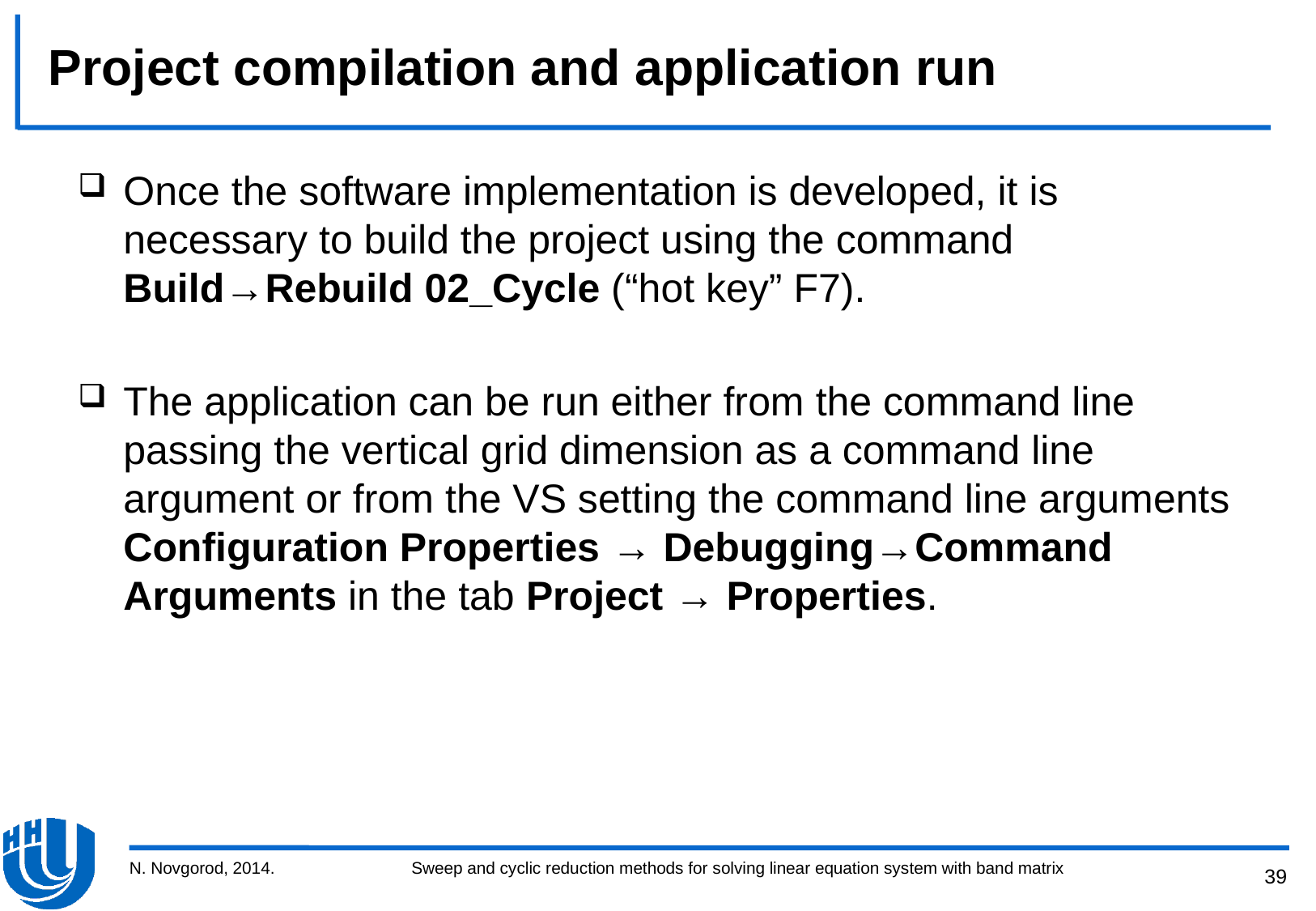

# Project compilation and application run
Once the software implementation is developed, it is necessary to build the project using the command Build→Rebuild 02_Cycle (“hot key” F7).

The application can be run either from the command line passing the vertical grid dimension as a command line argument or from the VS setting the command line arguments Configuration Properties → Debugging→Command Arguments in the tab Project → Properties.
N. Novgorod, 2014.
Sweep and cyclic reduction methods for solving linear equation system with band matrix